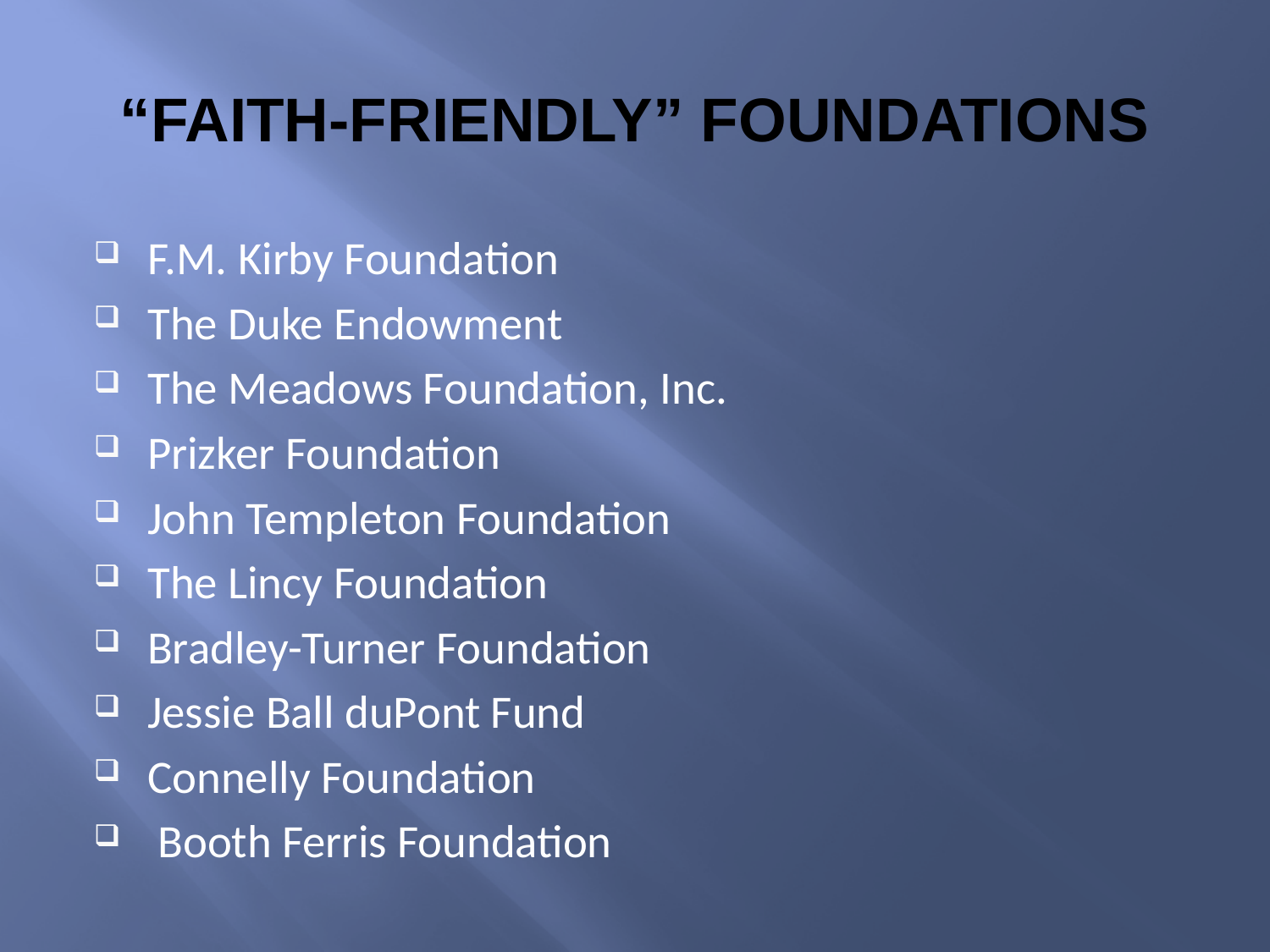

# “FAITH-FRIENDLY” FOUNDATIONS
F.M. Kirby Foundation
The Duke Endowment
The Meadows Foundation, Inc.
Prizker Foundation
John Templeton Foundation
The Lincy Foundation
Bradley-Turner Foundation
Jessie Ball duPont Fund
Connelly Foundation
 Booth Ferris Foundation